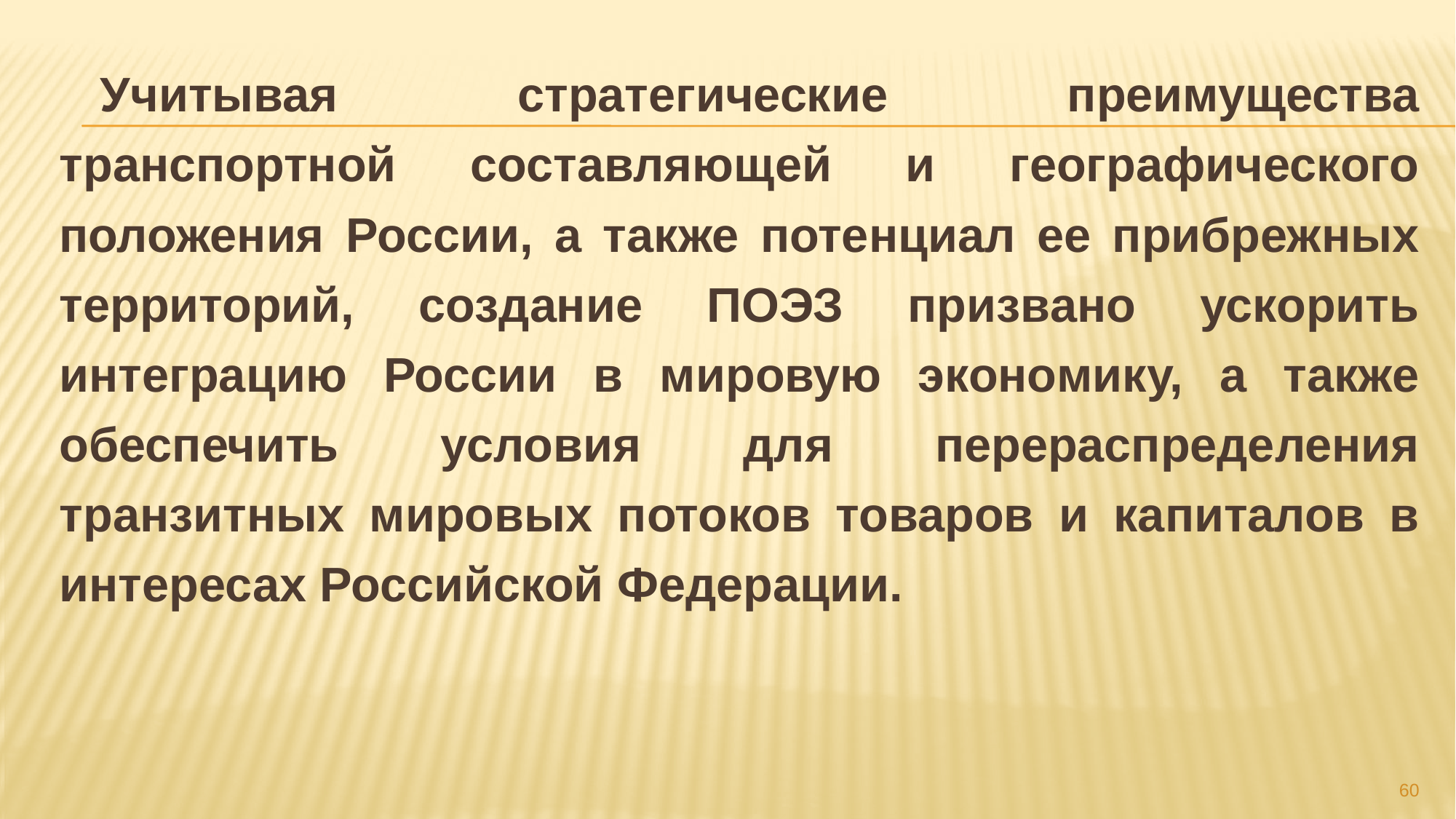

Учитывая стратегические преимущества транспортной составляющей и географического положения России, а также потенциал ее прибрежных территорий, создание ПОЭЗ призвано ускорить интеграцию России в мировую экономику, а также обеспечить условия для перераспределения транзитных мировых потоков товаров и капиталов в интересах Российской Федерации.
#
60